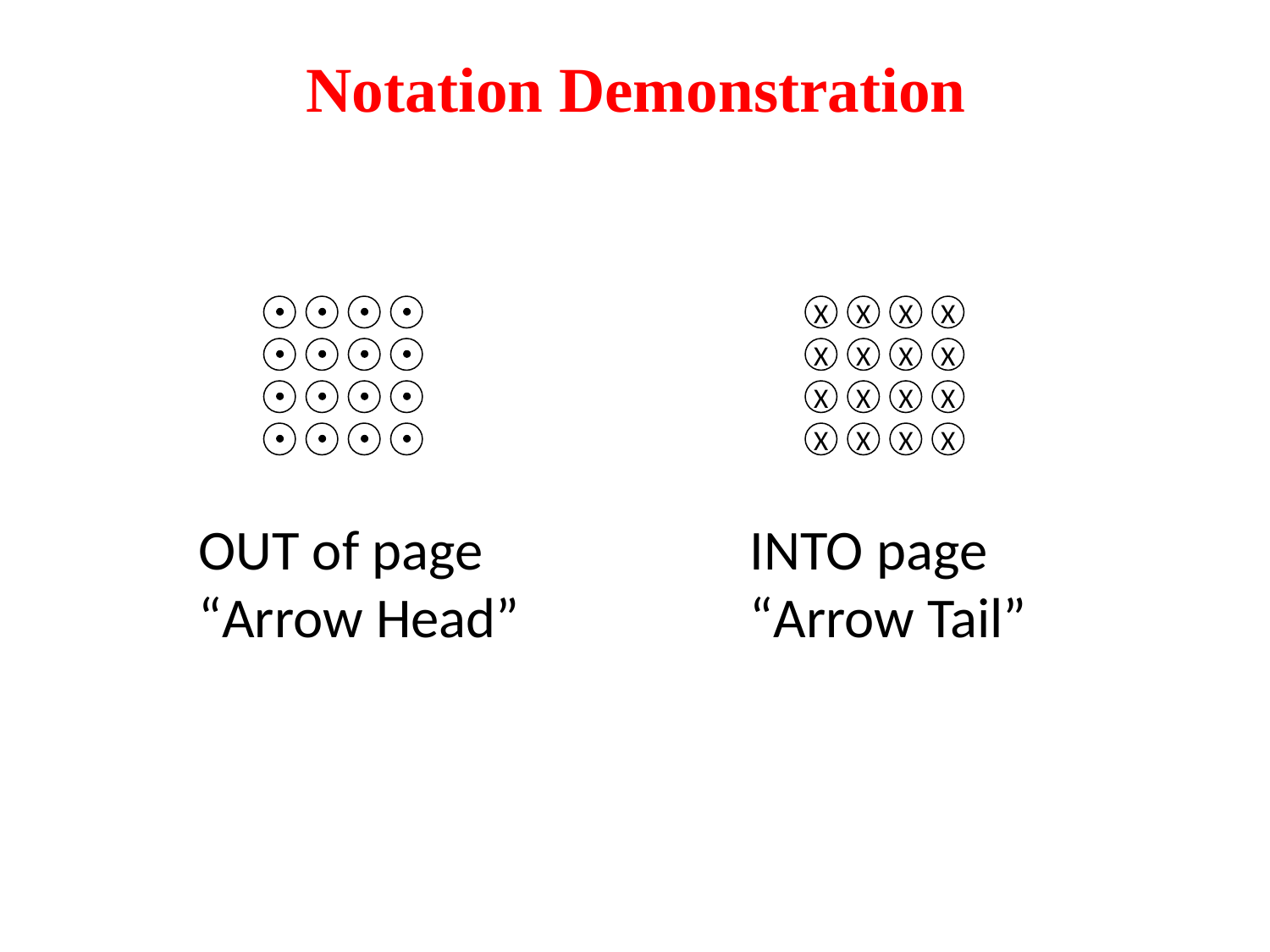

# Notation Demonstration

X
X
X
X

X
X
X
X

X
X
X
X

X
X
X
X
OUT of page
“Arrow Head”
INTO page
“Arrow Tail”